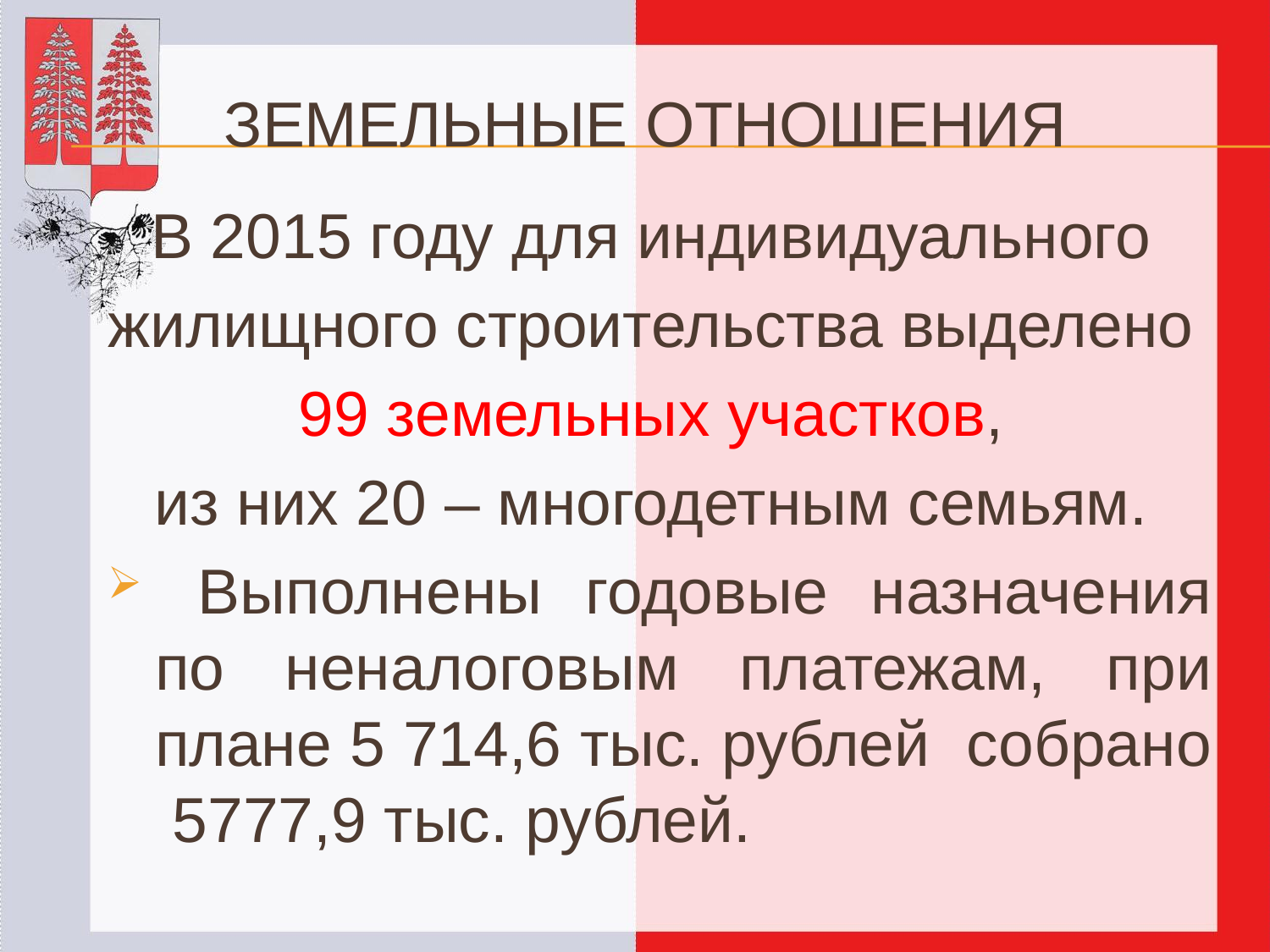

# Земельные отношения
В 2015 году для индивидуального
жилищного строительства выделено
99 земельных участков,
из них 20 – многодетным семьям.
 Выполнены годовые назначения по неналоговым платежам, при плане 5 714,6 тыс. рублей  собрано  5777,9 тыс. рублей.